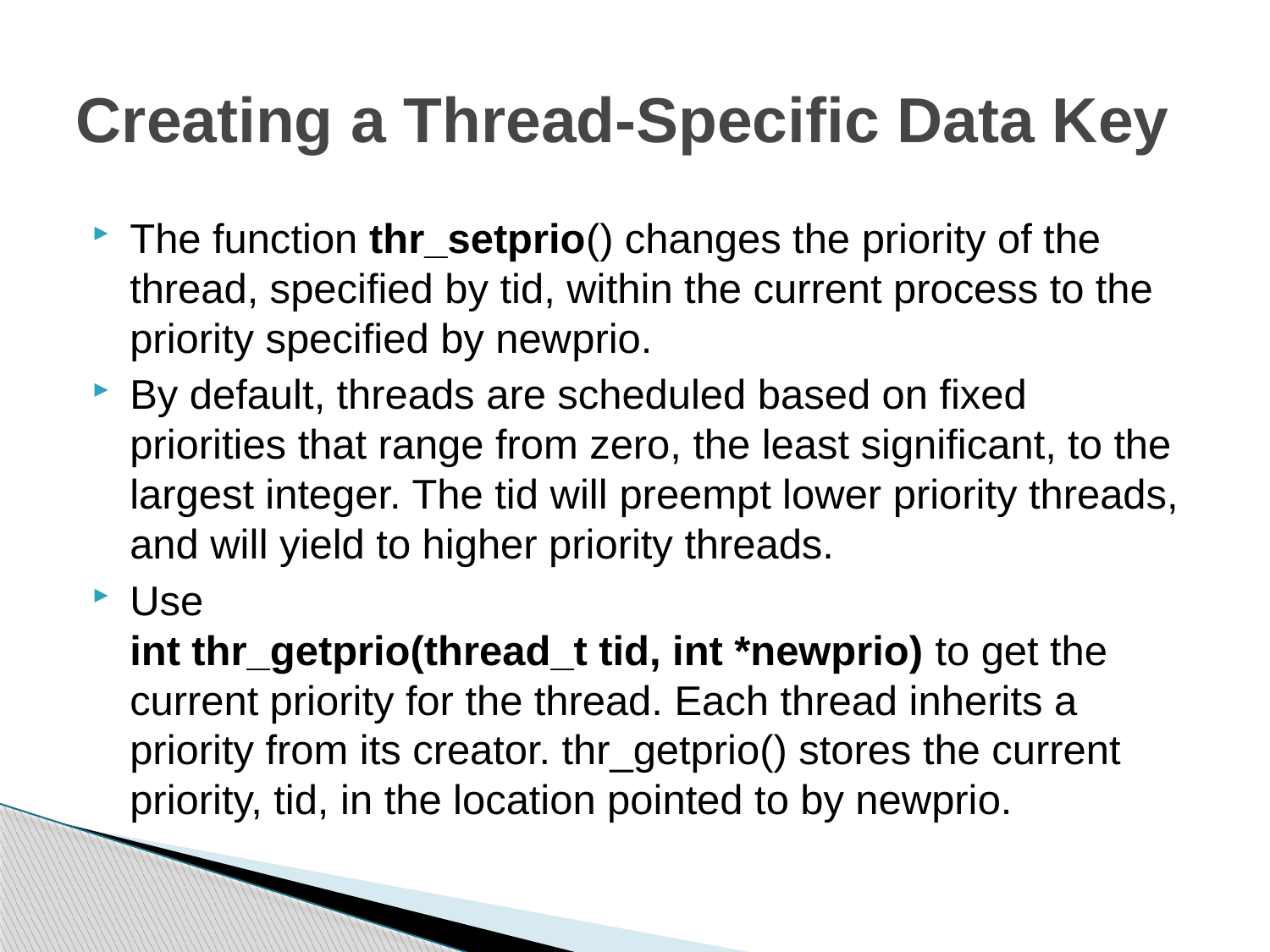

# Creating a Thread-Specific Data Key
The function thr_setprio() changes the priority of the thread, specified by tid, within the current process to the priority specified by newprio.
By default, threads are scheduled based on fixed priorities that range from zero, the least significant, to the largest integer. The tid will preempt lower priority threads, and will yield to higher priority threads.
Use
int thr_getprio(thread_t tid, int *newprio) to get the current priority for the thread. Each thread inherits a priority from its creator. thr_getprio() stores the current priority, tid, in the location pointed to by newprio.